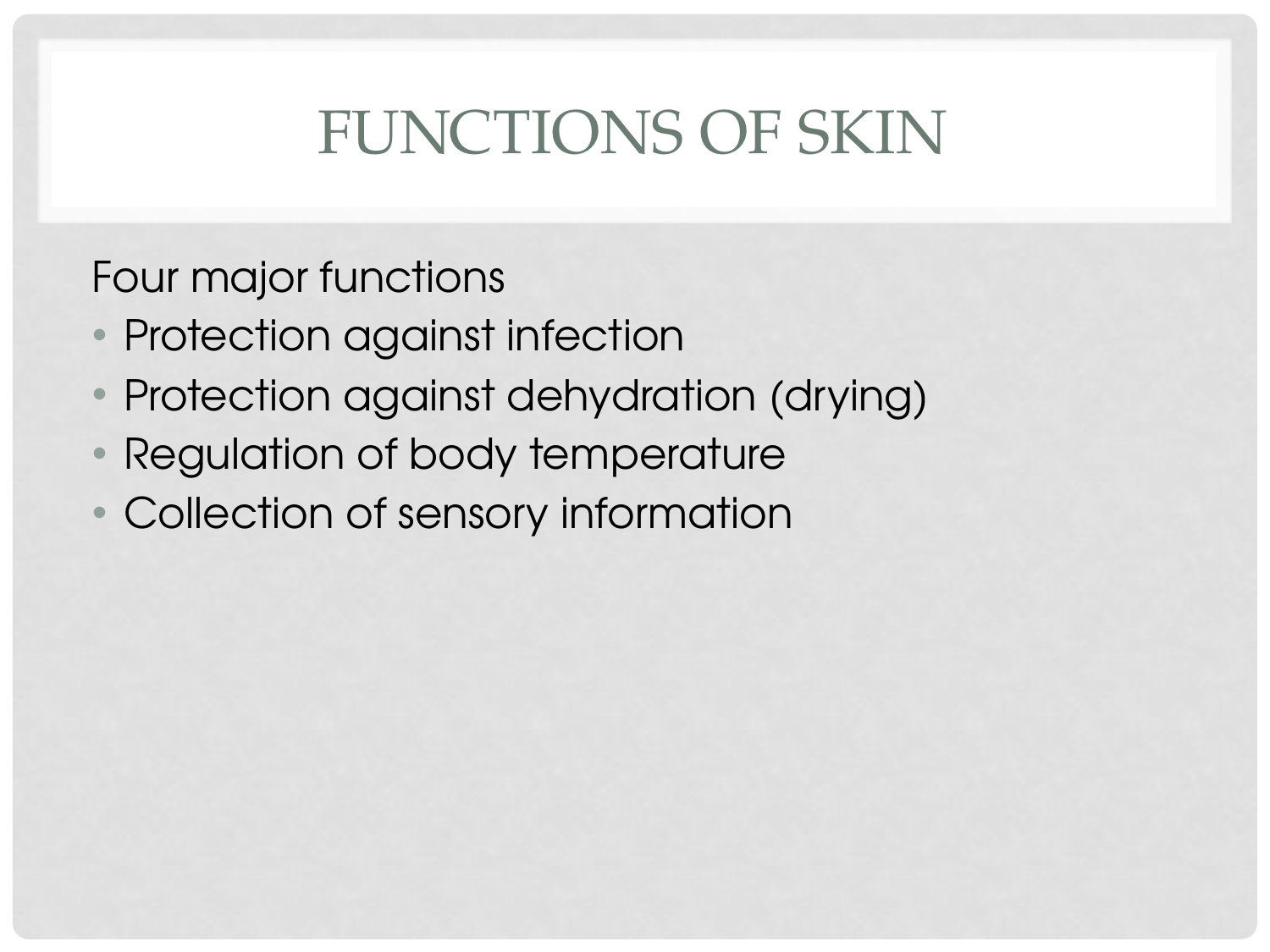

# Functions of skin
Four major functions
Protection against infection
Protection against dehydration (drying)
Regulation of body temperature
Collection of sensory information